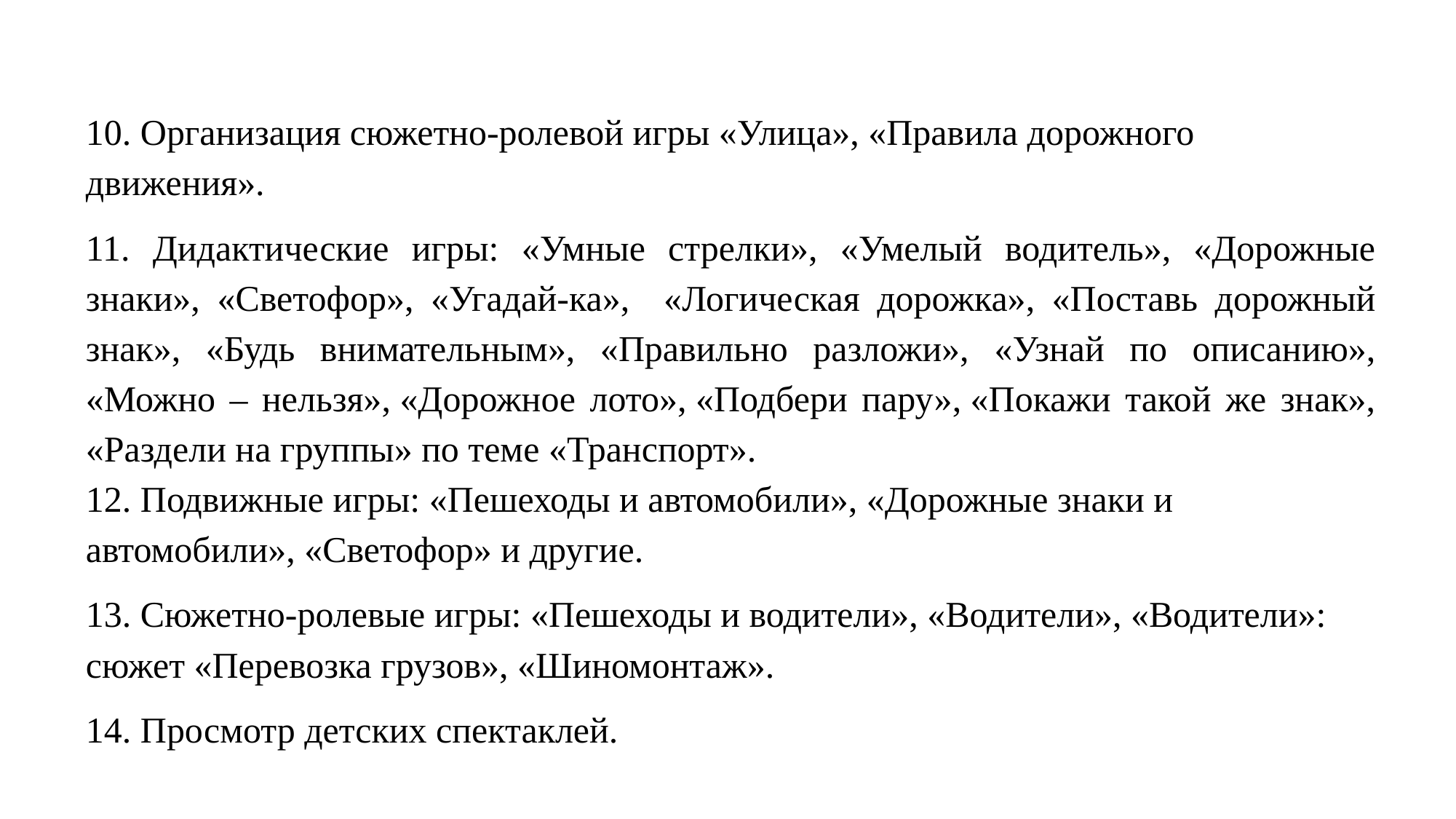

10. Организация сюжетно-ролевой игры «Улица», «Правила дорожного движения».
11. Дидактические игры: «Умные стрелки», «Умелый водитель», «Дорожные знаки», «Светофор», «Угадай-ка»,  «Логическая дорожка», «Поставь дорожный знак», «Будь внимательным», «Правильно разложи», «Узнай по описанию», «Можно – нельзя», «Дорожное лото», «Подбери пару», «Покажи такой же знак», «Раздели на группы» по теме «Транспорт».
12. Подвижные игры: «Пешеходы и автомобили», «Дорожные знаки и автомобили», «Светофор» и другие.
13. Сюжетно-ролевые игры: «Пешеходы и водители», «Водители», «Водители»: сюжет «Перевозка грузов», «Шиномонтаж».
14. Просмотр детских спектаклей.